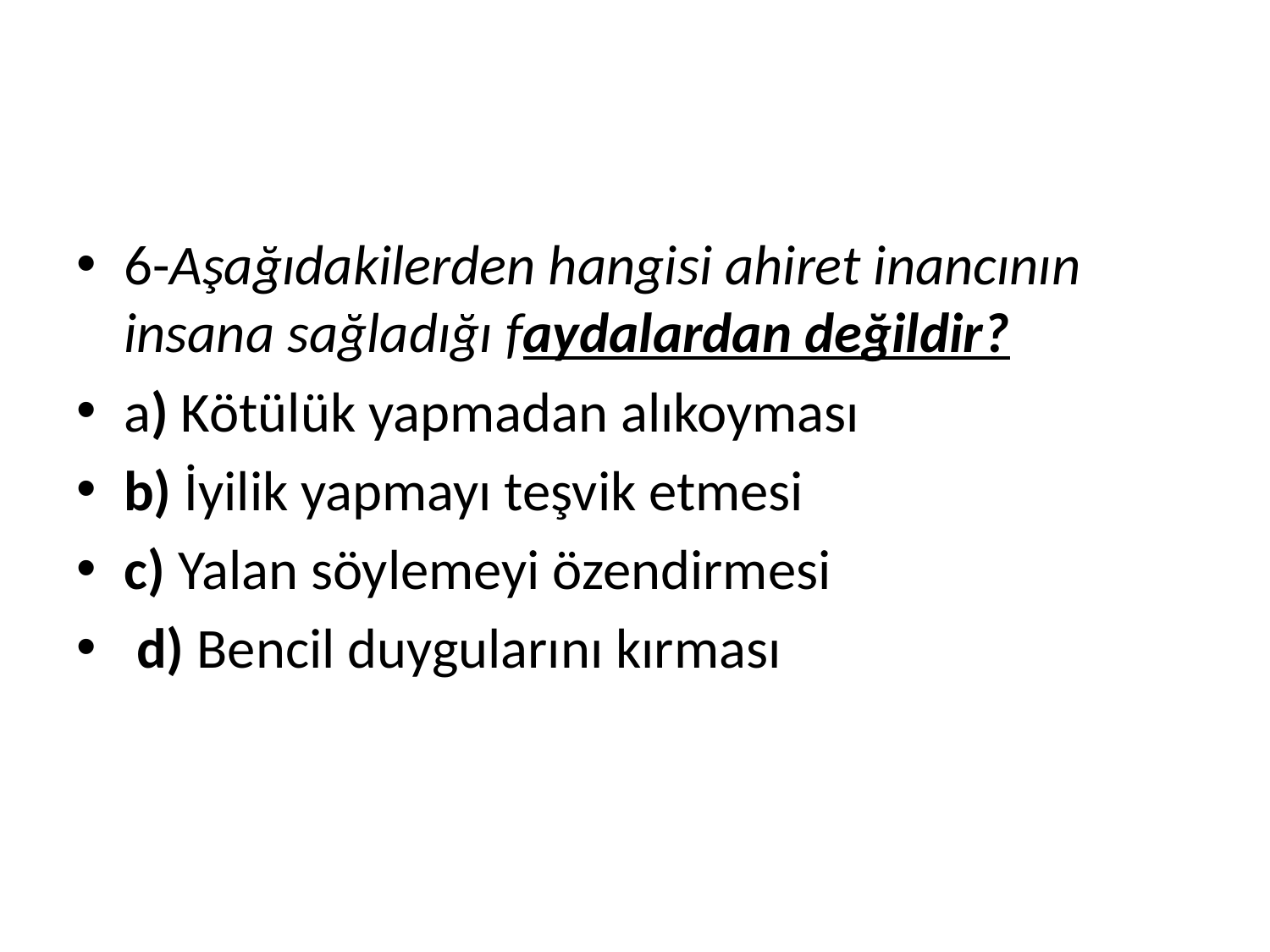

#
6-Aşağıdakilerden hangisi ahiret inancının insana sağladığı faydalardan değildir?
a) Kötülük yapmadan alıkoyması
b) İyilik yapmayı teşvik etmesi
c) Yalan söylemeyi özendirmesi
 d) Bencil duygularını kırması